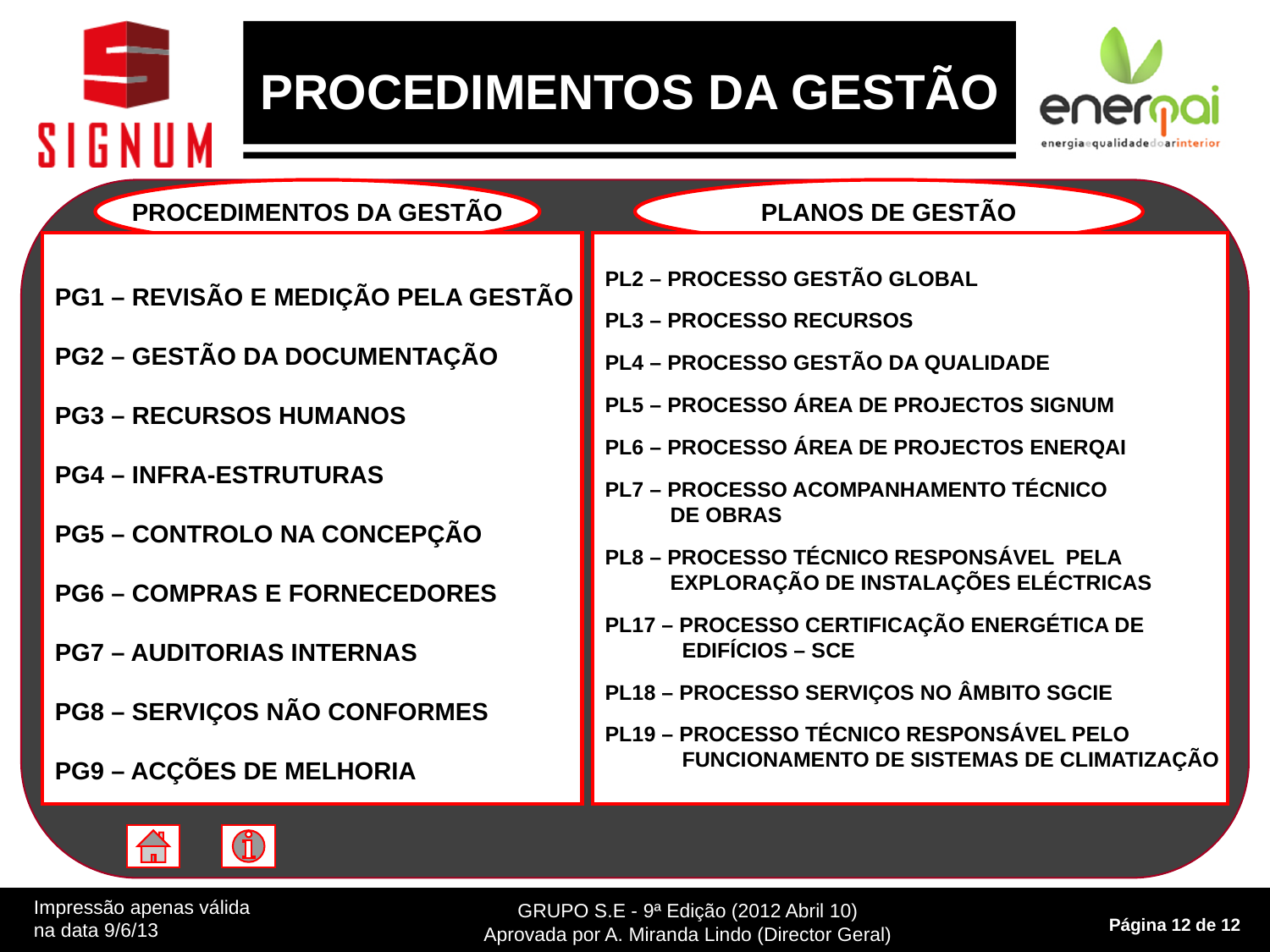

PROCEDIMENTOS DA GESTÃO
PROCEDIMENTOS DA GESTÃO
PLANOS DE GESTÃO
PG1 – REVISÃO E MEDIÇÃO PELA GESTÃO
PG2 – GESTÃO DA DOCUMENTAÇÃO
PG3 – RECURSOS HUMANOS
PG4 – INFRA-ESTRUTURAS
PG5 – CONTROLO NA CONCEPÇÃO
PG6 – COMPRAS E FORNECEDORES
PG7 – AUDITORIAS INTERNAS
PG8 – SERVIÇOS NÃO CONFORMES
PG9 – ACÇÕES DE MELHORIA
PL2 – PROCESSO GESTÃO GLOBAL

PL3 – PROCESSO RECURSOS

PL4 – PROCESSO GESTÃO DA QUALIDADE

PL5 – PROCESSO ÁREA DE PROJECTOS SIGNUM

PL6 – PROCESSO ÁREA DE PROJECTOS ENERQAI

PL7 – PROCESSO ACOMPANHAMENTO TÉCNICO
           DE OBRAS

PL8 – PROCESSO TÉCNICO RESPONSÁVEL  PELA
           EXPLORAÇÃO DE INSTALAÇÕES ELÉCTRICAS

PL17 – PROCESSO CERTIFICAÇÃO ENERGÉTICA DE
             EDIFÍCIOS – SCE

PL18 – PROCESSO SERVIÇOS NO ÂMBITO SGCIE

PL19 – PROCESSO TÉCNICO RESPONSÁVEL PELO
             FUNCIONAMENTO DE SISTEMAS DE CLIMATIZAÇÃO

Impressão apenas válida na data 9/6/13
GRUPO S.E - 9ª Edição (2012 Abril 10)
Aprovada por A. Miranda Lindo (Director Geral)